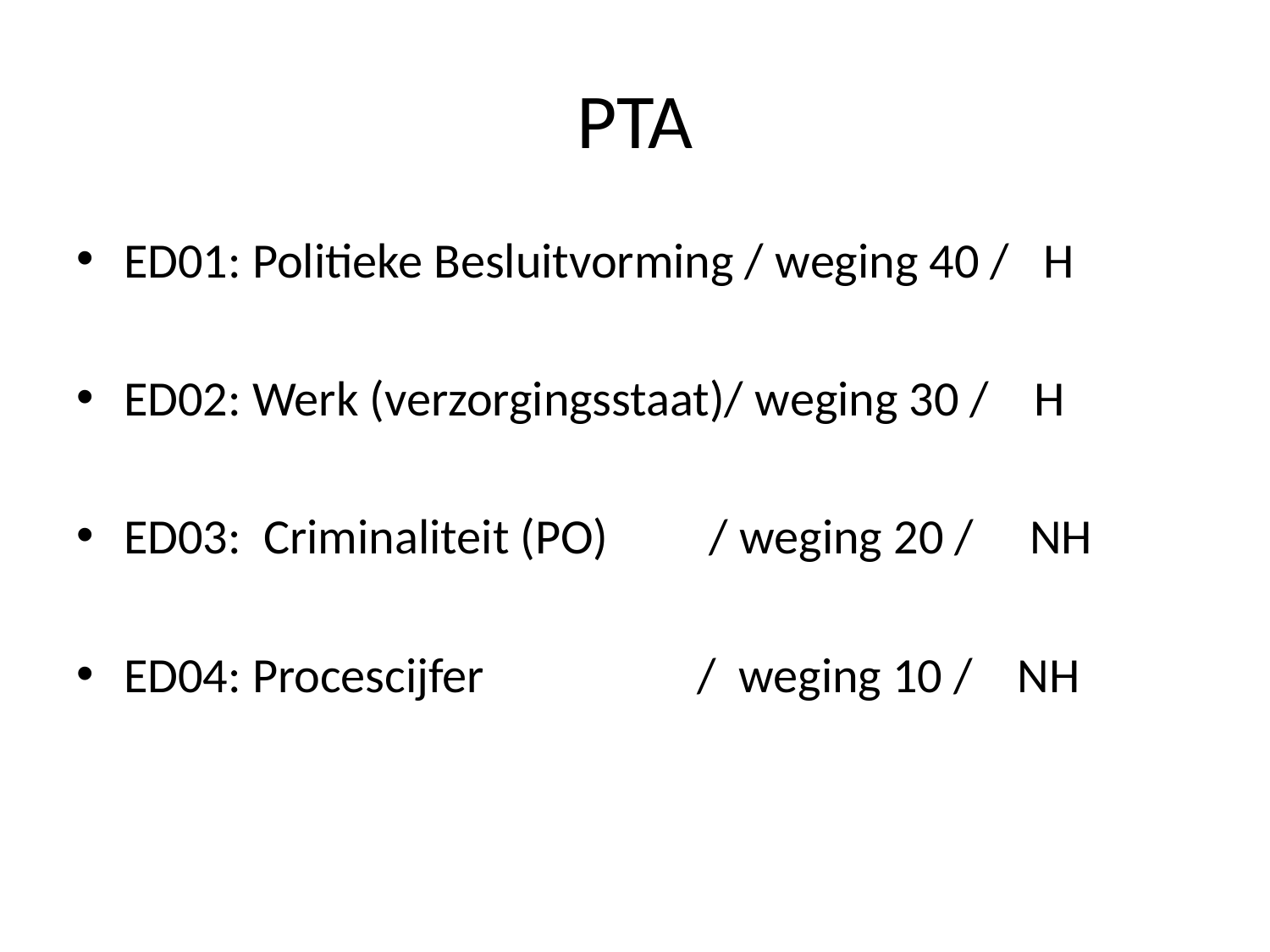

# PTA
ED01: Politieke Besluitvorming / weging 40 /   H

ED02: Werk (verzorgingsstaat)/ weging 30 /    H

ED03:  Criminaliteit (PO)         / weging 20 /     NH

ED04: Procescijfer                   /  weging 10 /    NH